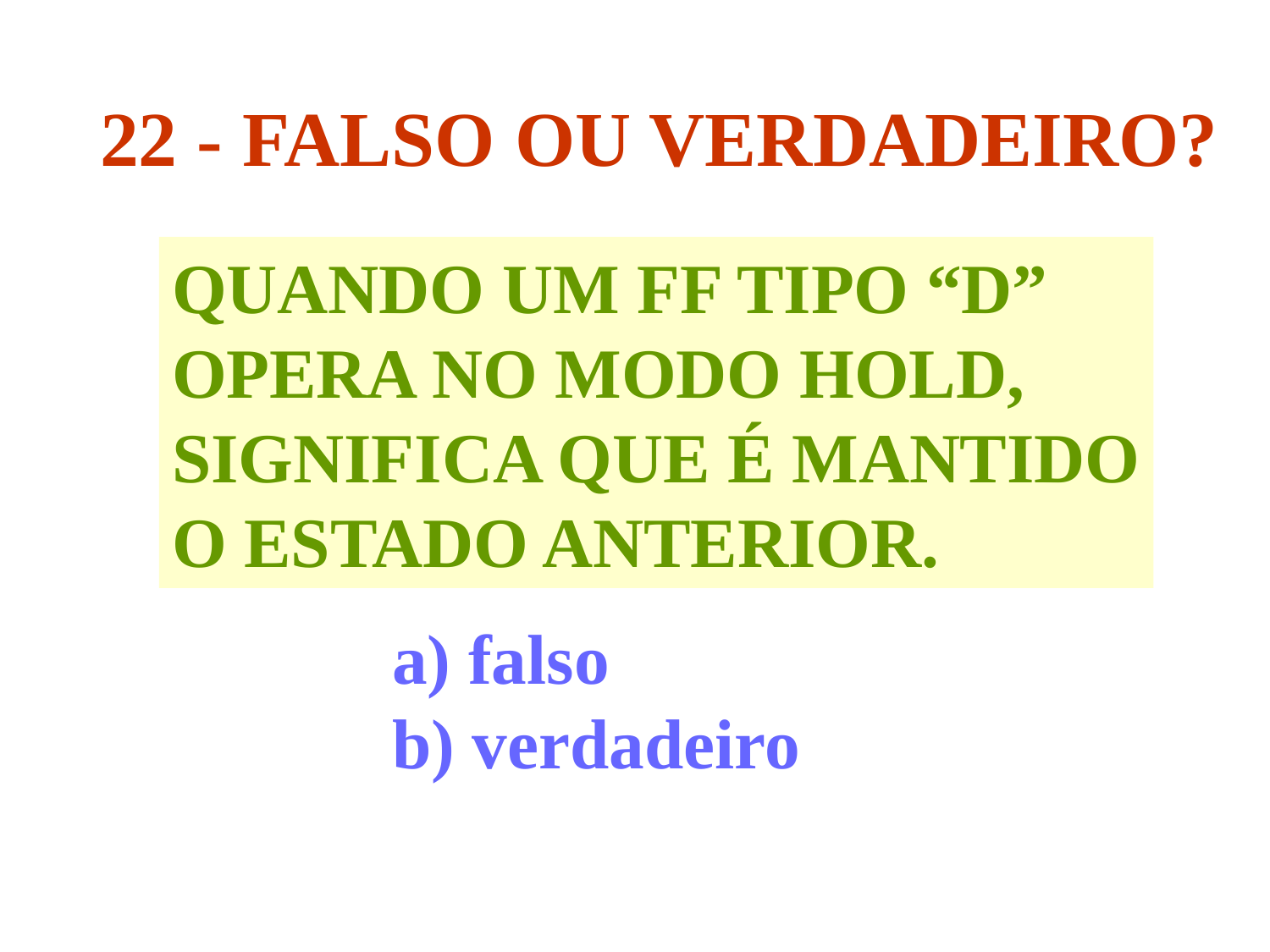

22 - FALSO OU VERDADEIRO?
QUANDO UM FF TIPO “D”
OPERA NO MODO HOLD,
SIGNIFICA QUE É MANTIDO
O ESTADO ANTERIOR.
a) falso
b) verdadeiro